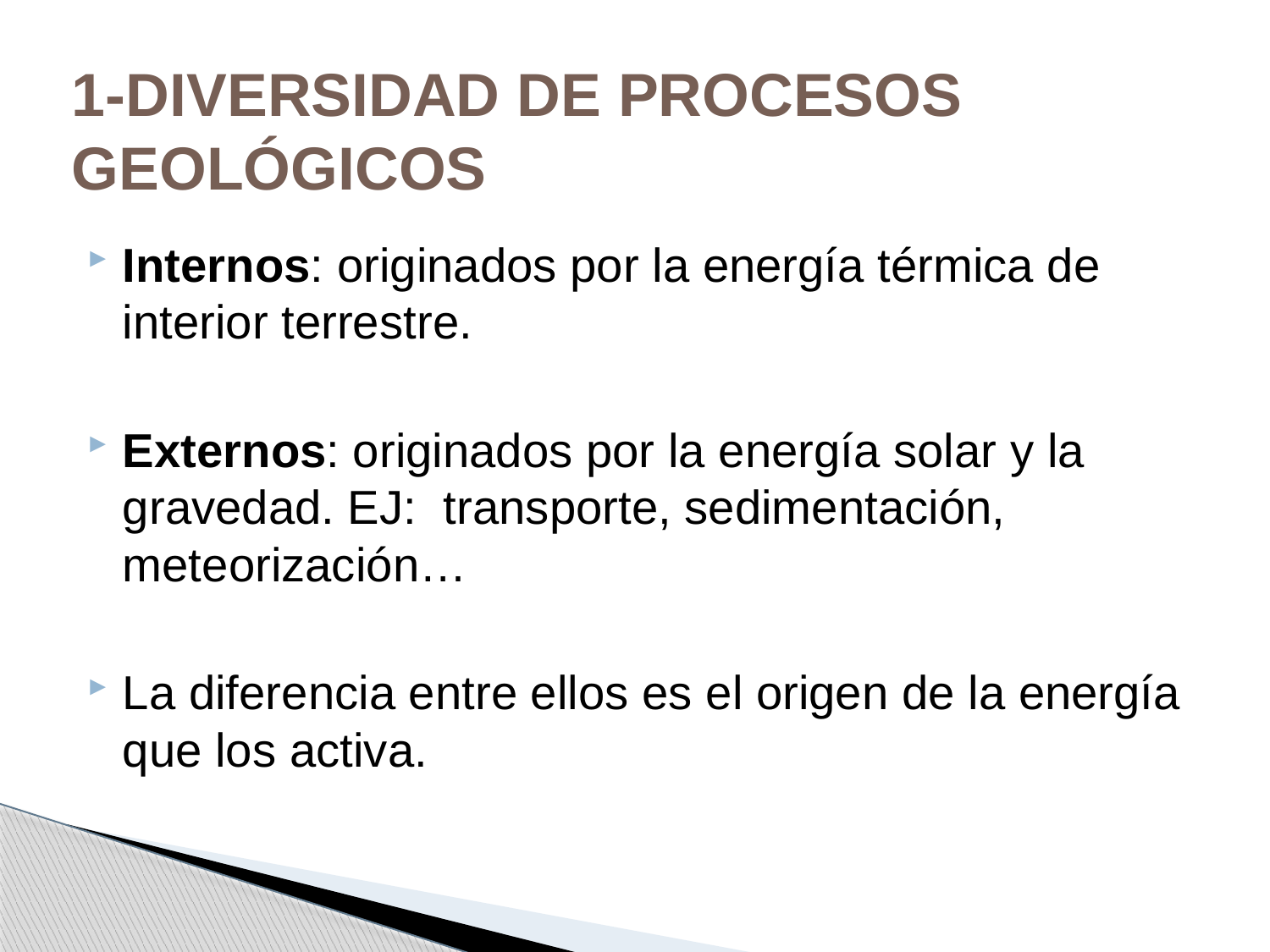

# 1-DIVERSIDAD DE PROCESOS GEOLÓGICOS

Internos: originados por la energía térmica de interior terrestre.

Externos: originados por la energía solar y la gravedad. EJ:  transporte, sedimentación, meteorización…

La diferencia entre ellos es el origen de la energía que los activa.